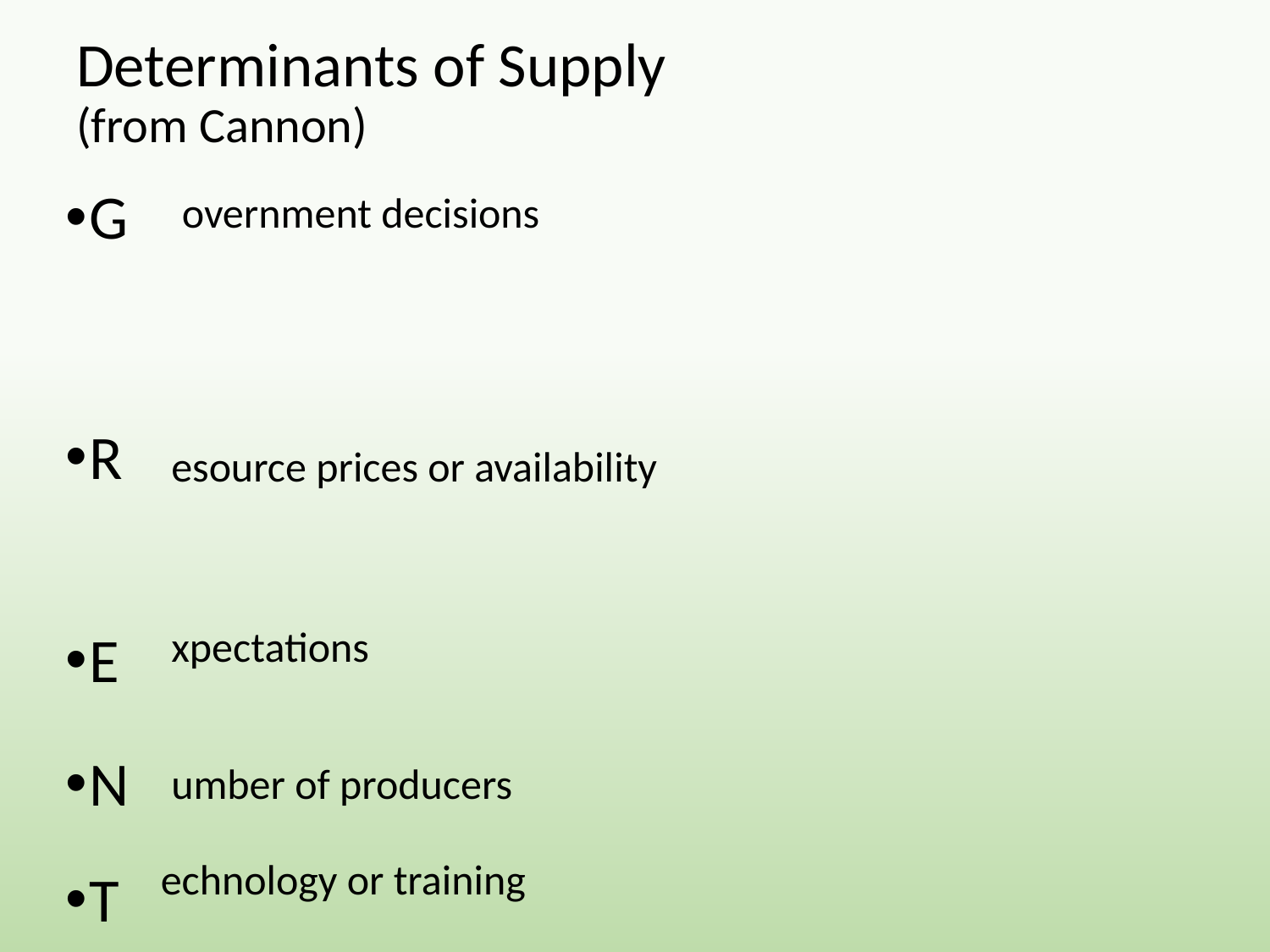

# Determinants of Supply (from Cannon)
G

R

E

N

T
overnment decisions
esource prices or availability

xpectations
umber of producers
echnology or training